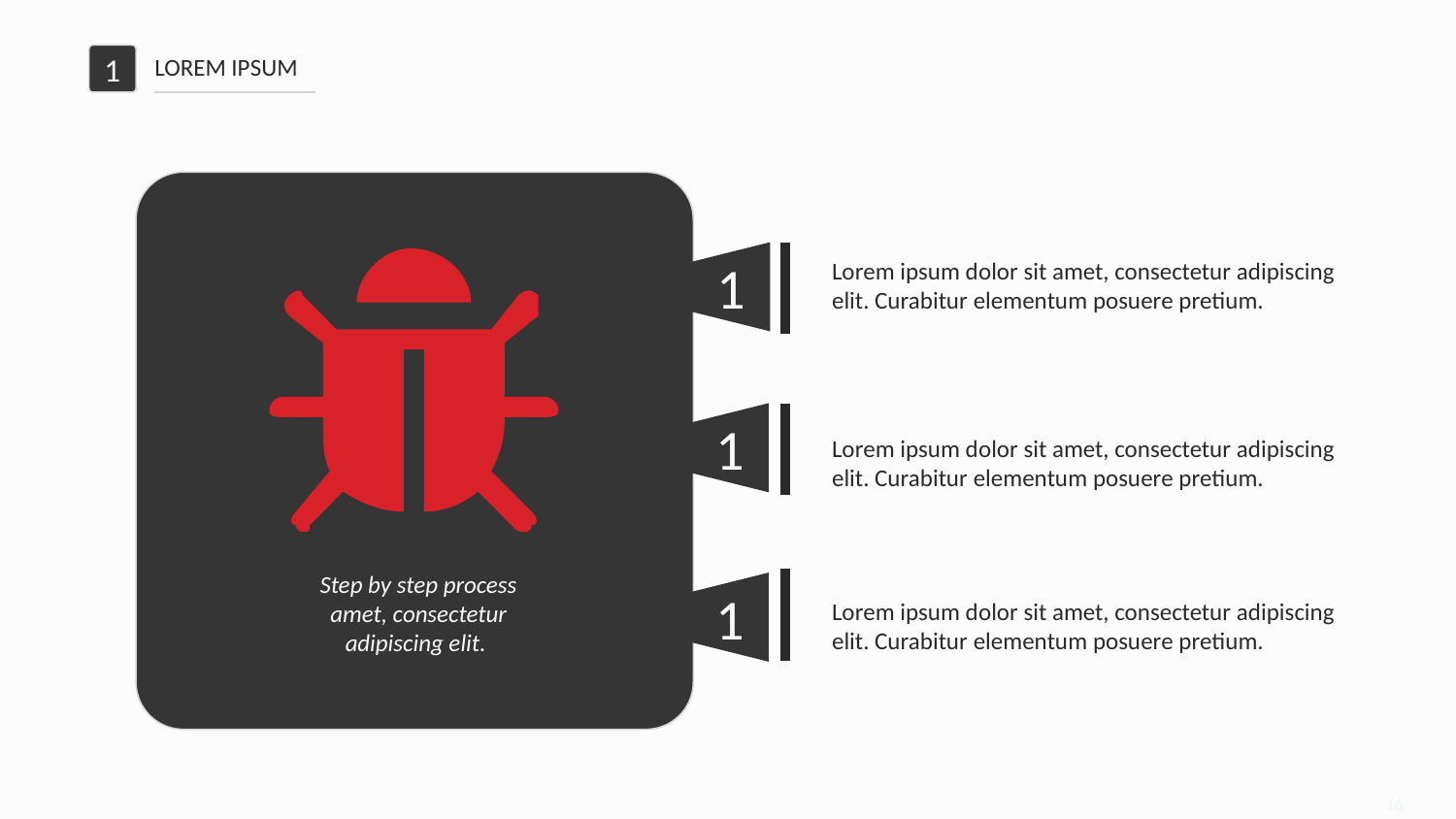

1

LOREM IPSUM

1

Lorem ipsum dolor sit amet, consectetur adipiscing elit. Curabitur elementum posuere pretium.

1
Lorem ipsum dolor sit amet, consectetur adipiscing elit. Curabitur elementum posuere pretium.
Step by step process amet, consectetur adipiscing elit.

1
Lorem ipsum dolor sit amet, consectetur adipiscing elit. Curabitur elementum posuere pretium.